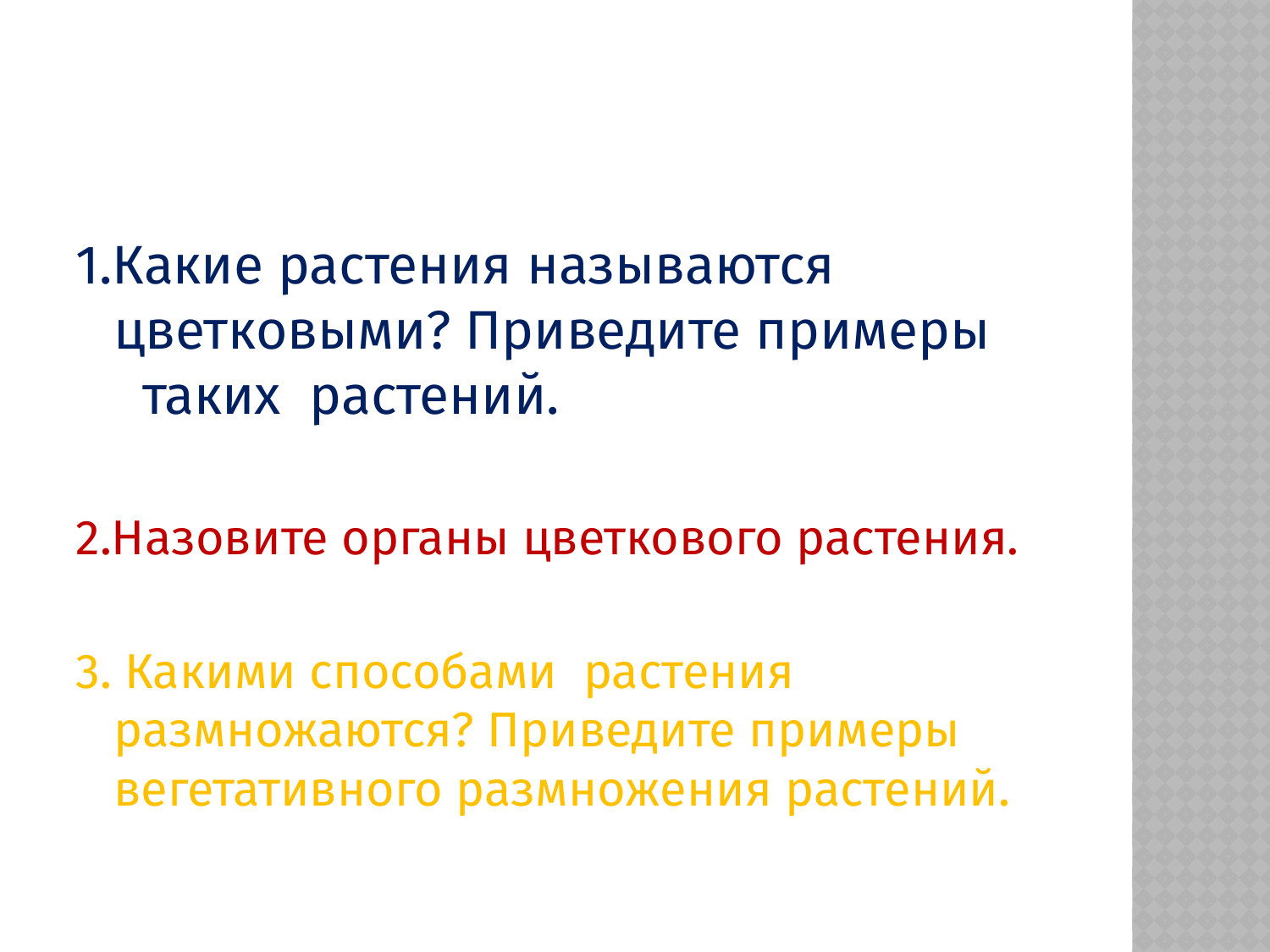

1.Какие растения называются цветковыми? Приведите примеры       таких  растений.

2.Назовите органы цветкового растения.

3. Какими способами  растения размножаются? Приведите примеры вегетативного размножения растений.